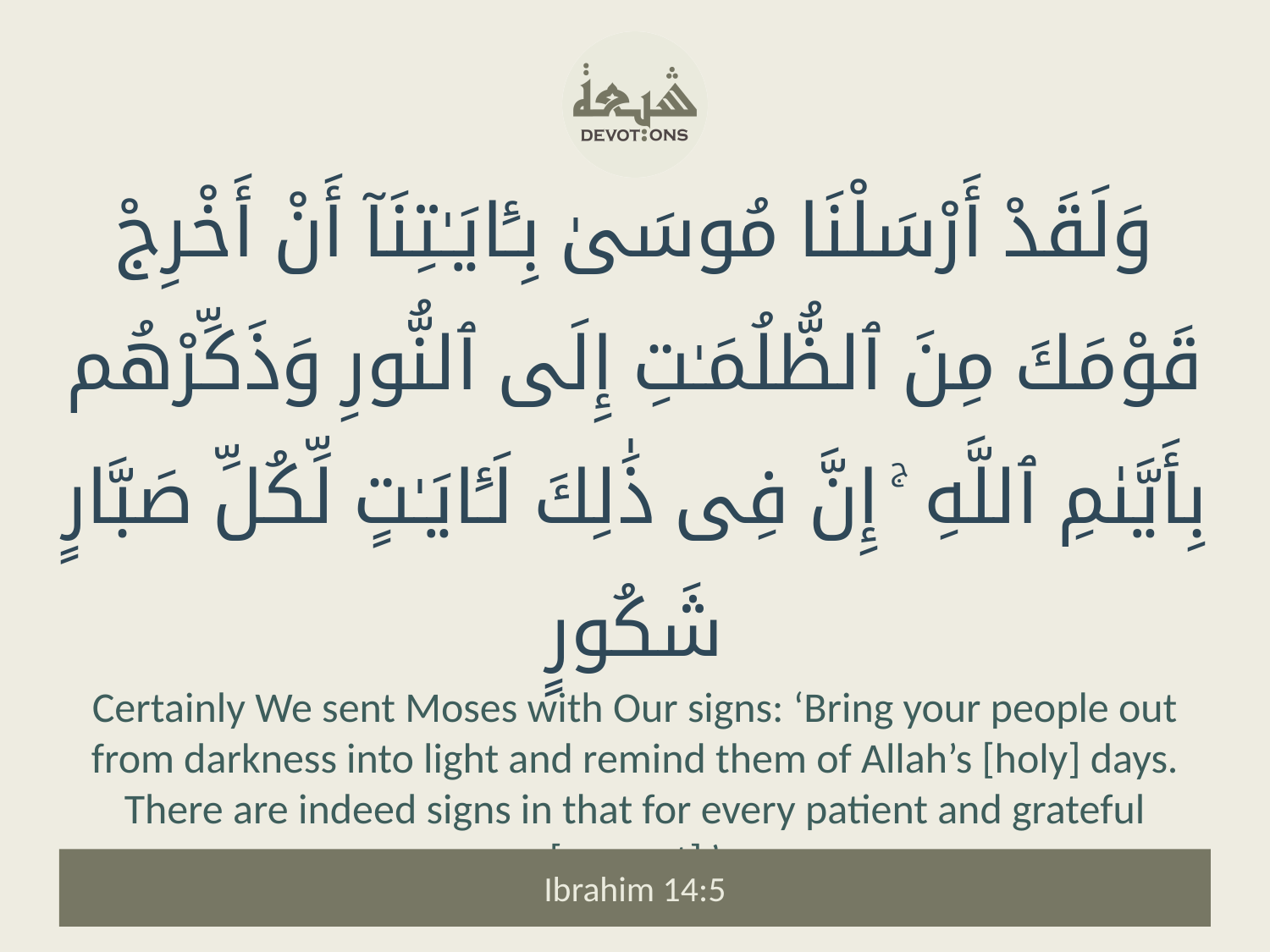

وَلَقَدْ أَرْسَلْنَا مُوسَىٰ بِـَٔايَـٰتِنَآ أَنْ أَخْرِجْ قَوْمَكَ مِنَ ٱلظُّلُمَـٰتِ إِلَى ٱلنُّورِ وَذَكِّرْهُم بِأَيَّىٰمِ ٱللَّهِ ۚ إِنَّ فِى ذَٰلِكَ لَـَٔايَـٰتٍ لِّكُلِّ صَبَّارٍ شَكُورٍ
Certainly We sent Moses with Our signs: ‘Bring your people out from darkness into light and remind them of Allah’s [holy] days. There are indeed signs in that for every patient and grateful [servant].’
Ibrahim 14:5